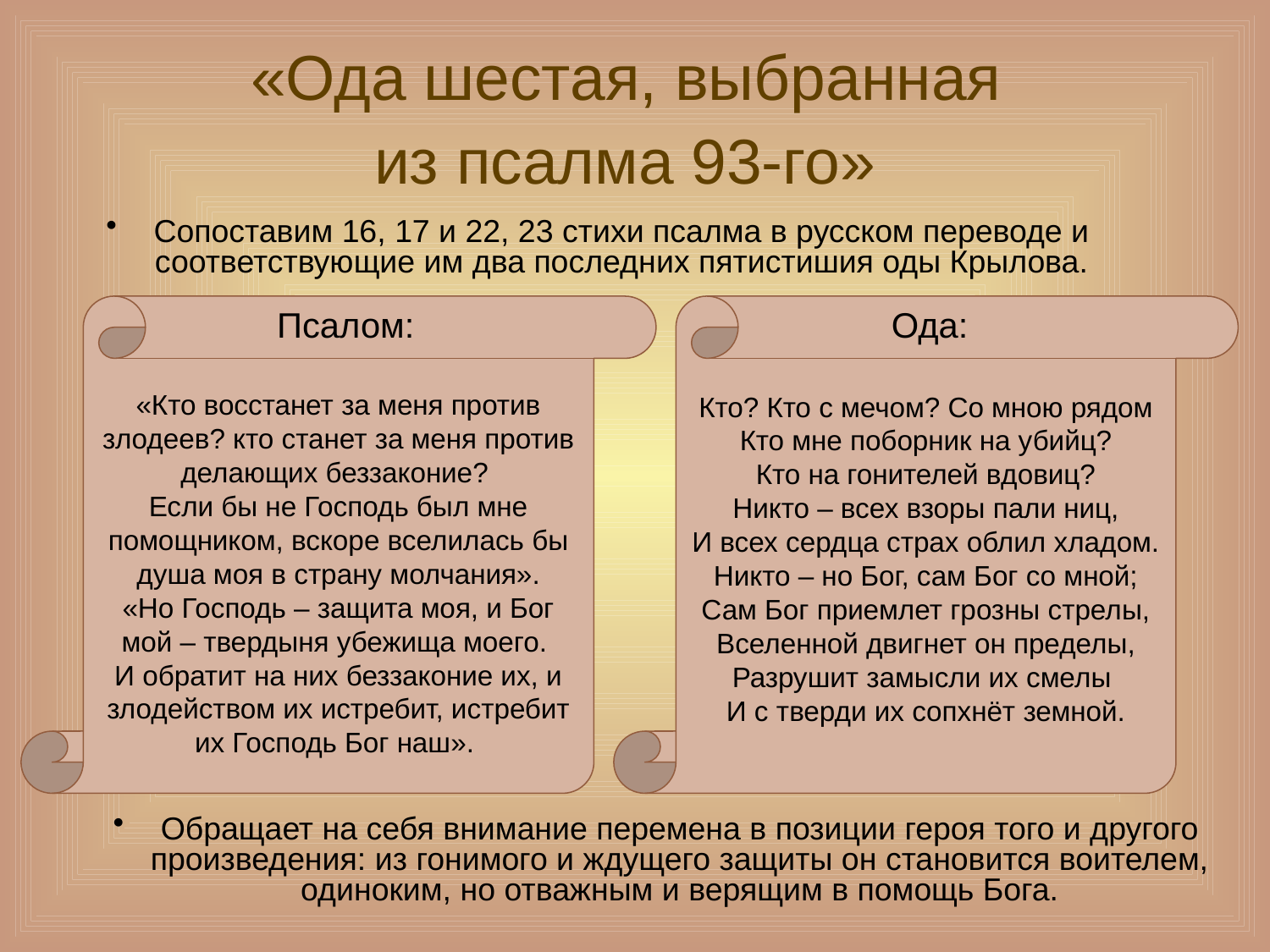

# «Ода шестая, выбранная из псалма 93-го»
Сопоставим 16, 17 и 22, 23 стихи псалма в русском переводе и соответствующие им два последних пятистишия оды Крылова.

Псалом:

Ода:

Кто? Кто с мечом? Со мною рядом
Кто мне поборник на убийц?
Кто на гонителей вдовиц?
Никто – всех взоры пали ниц,
И всех сердца страх облил хладом.
Никто – но Бог, сам Бог со мной;
Сам Бог приемлет грозны стрелы,
Вселенной двигнет он пределы,
Разрушит замысли их смелы
И с тверди их сопхнёт земной.
«Кто восстанет за меня против злодеев? кто станет за меня против делающих беззаконие?
Если бы не Господь был мне помощником, вскоре вселилась бы душа моя в страну молчания».
«Но Господь – защита моя, и Бог мой – твердыня убежища моего.
И обратит на них беззаконие их, и злодейством их истребит, истребит их Господь Бог наш».

Обращает на себя внимание перемена в позиции героя того и другого произведения: из гонимого и ждущего защиты он становится воителем, одиноким, но отважным и верящим в помощь Бога.